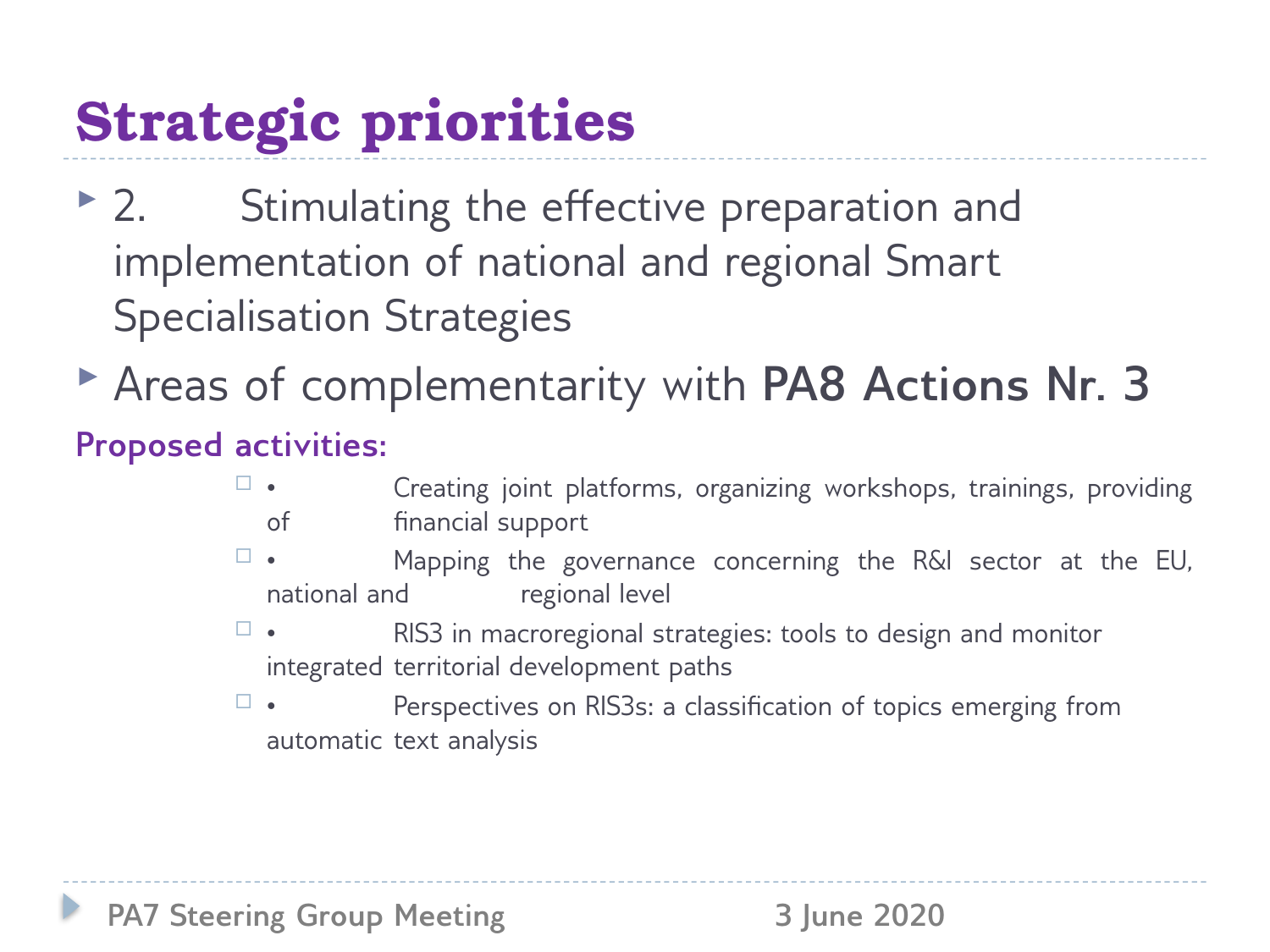

# Strategic priorities
2. 	Stimulating the effective preparation and 	implementation of national and regional Smart 	Specialisation Strategies
Areas of complementarity with PA8 Actions Nr. 3
Proposed activities:
•	Creating joint platforms, organizing workshops, trainings, providing of 	financial support
•	Mapping the governance concerning the R&I sector at the EU, national and 	regional level
•	RIS3 in macroregional strategies: tools to design and monitor integrated 	territorial development paths
•	Perspectives on RIS3s: a classification of topics emerging from automatic 	text analysis

PA7 Steering Group Meeting                          3 June 2020